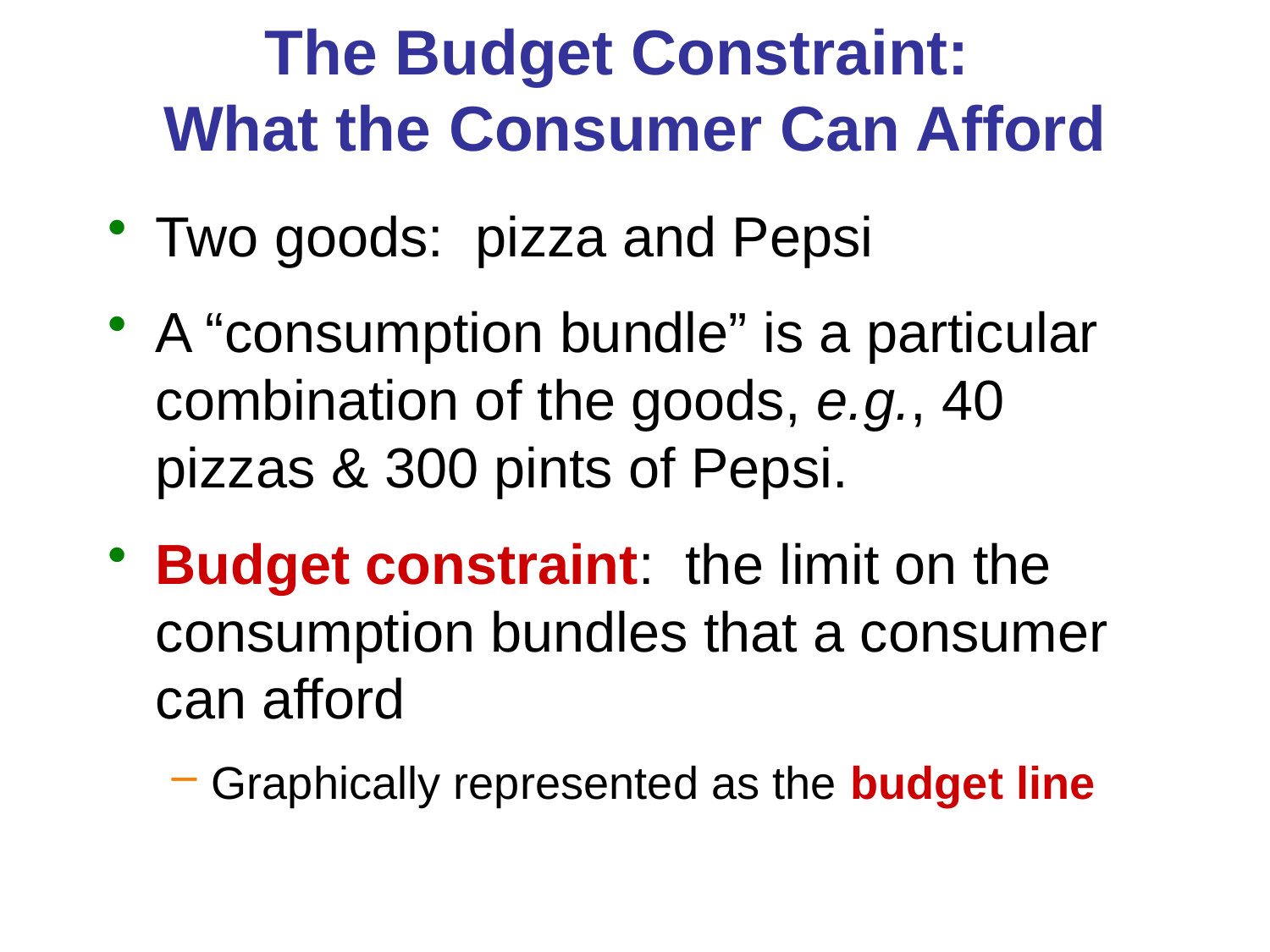

# The Budget Constraint: What the Consumer Can Afford
Two goods:  pizza and Pepsi
A “consumption bundle” is a particular combination of the goods, e.g., 40 pizzas & 300 pints of Pepsi.
Budget constraint:  the limit on the consumption bundles that a consumer can afford
Graphically represented as the budget line